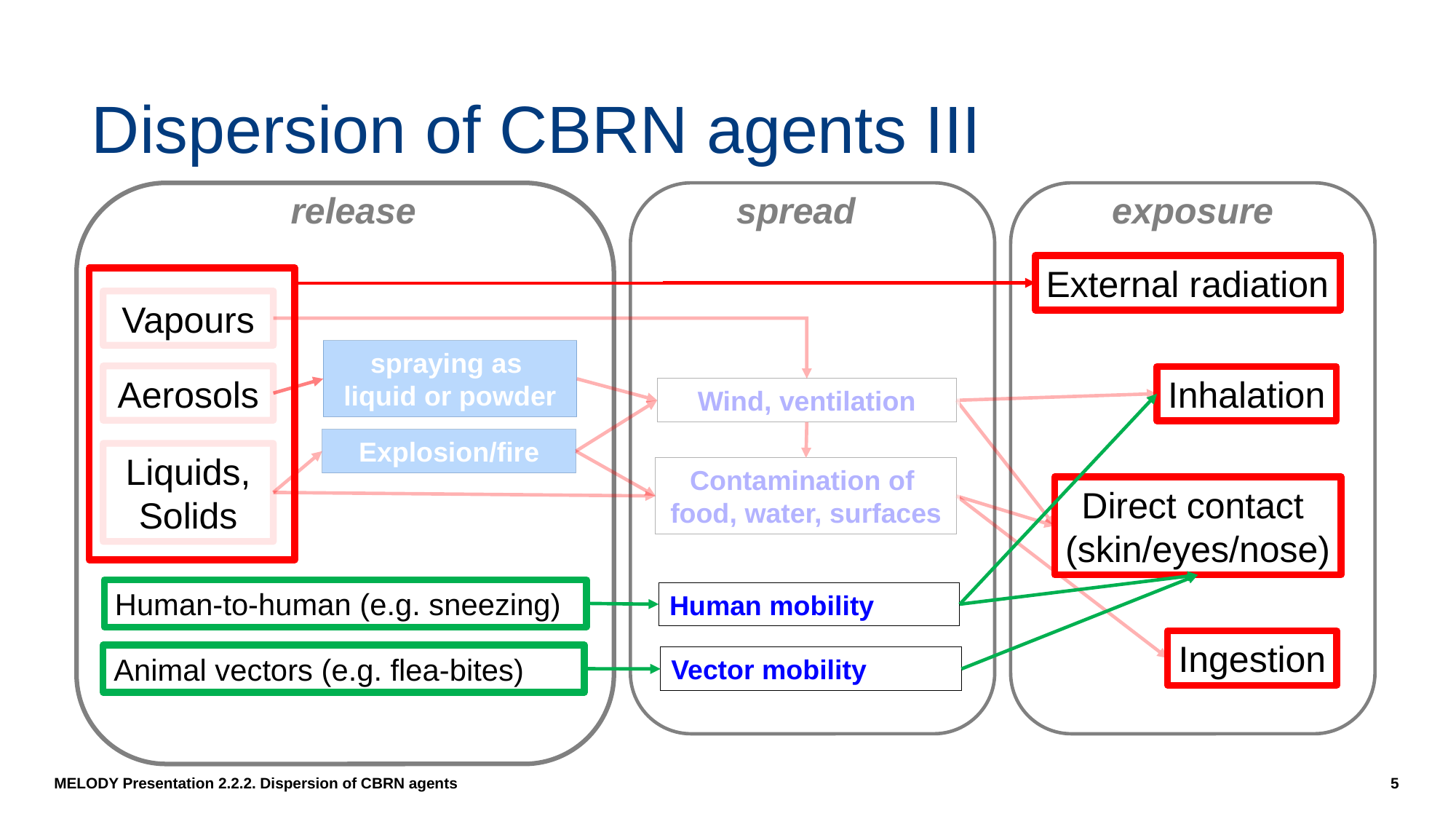

# Dispersion of CBRN agents III
spread
release
exposure

External radiation

Vapours
spraying as
liquid or powder
Aerosols
Inhalation

Wind, ventilation
Explosion/fire
Liquids,
Solids
Contamination of
food, water, surfaces
Direct contact
(skin/eyes/nose)
Human-to-human (e.g. sneezing)
Human mobility
Ingestion
Animal vectors (e.g. flea-bites)
Vector mobility
MELODY Presentation 2.2.2. Dispersion of CBRN agents
                                                                     5